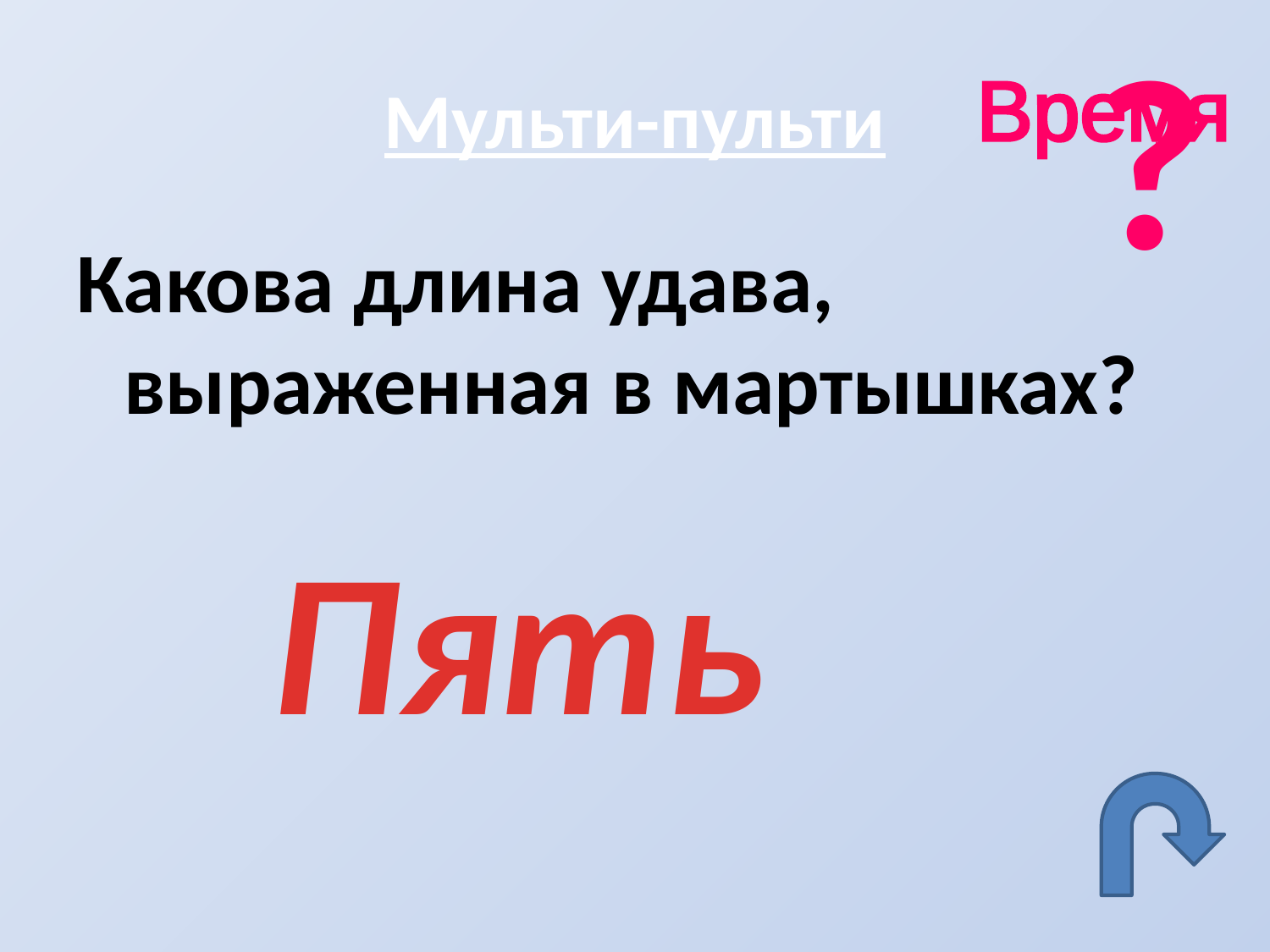

?
# Мульти-пульти
Время
Какова длина удава, выраженная в мартышках?

Пять